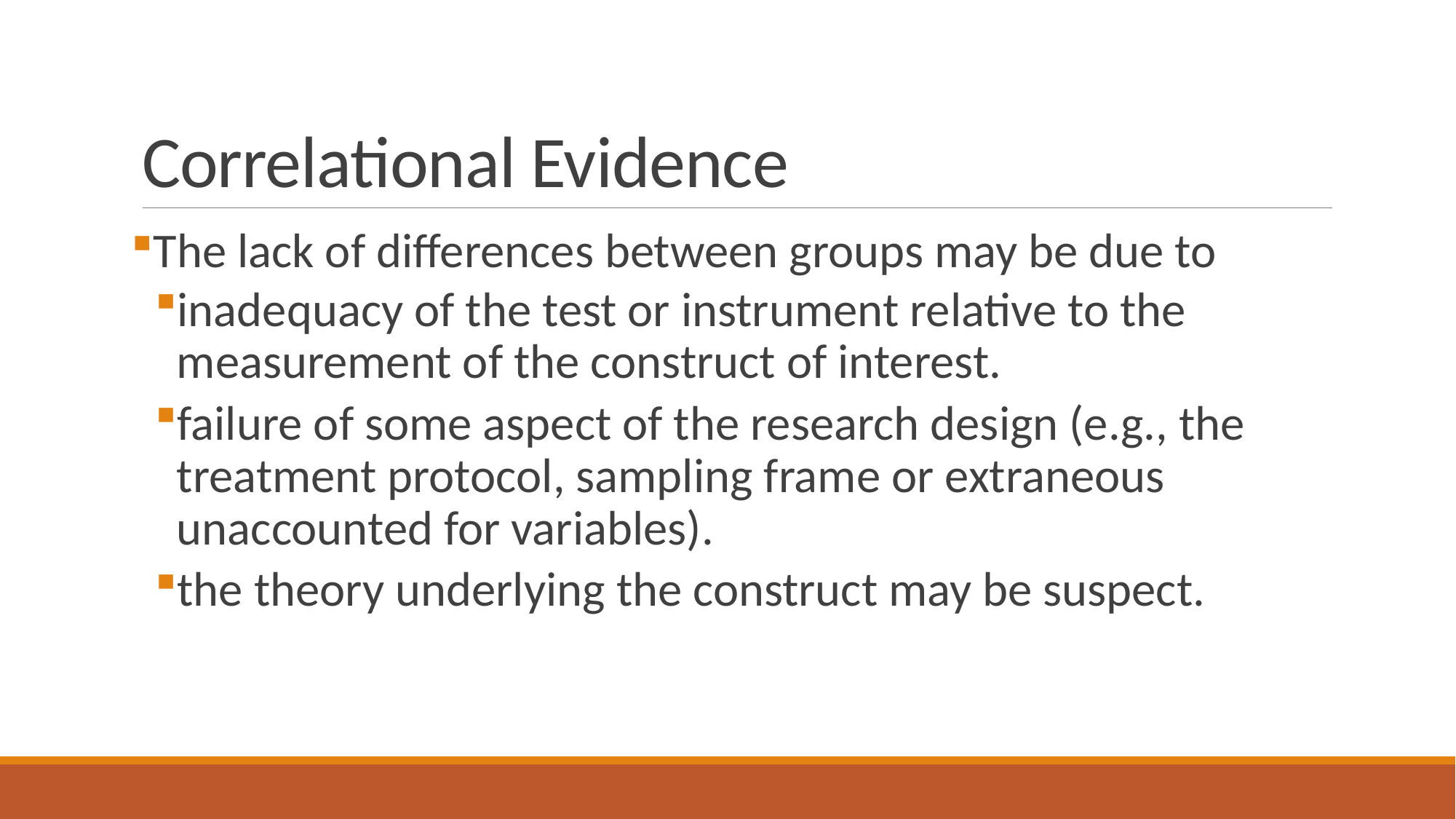

# Correlational Evidence
The lack of differences between groups may be due to
inadequacy of the test or instrument relative to the measurement of the construct of interest.
failure of some aspect of the research design (e.g., the treatment protocol, sampling frame or extraneous unaccounted for variables).
the theory underlying the construct may be suspect.